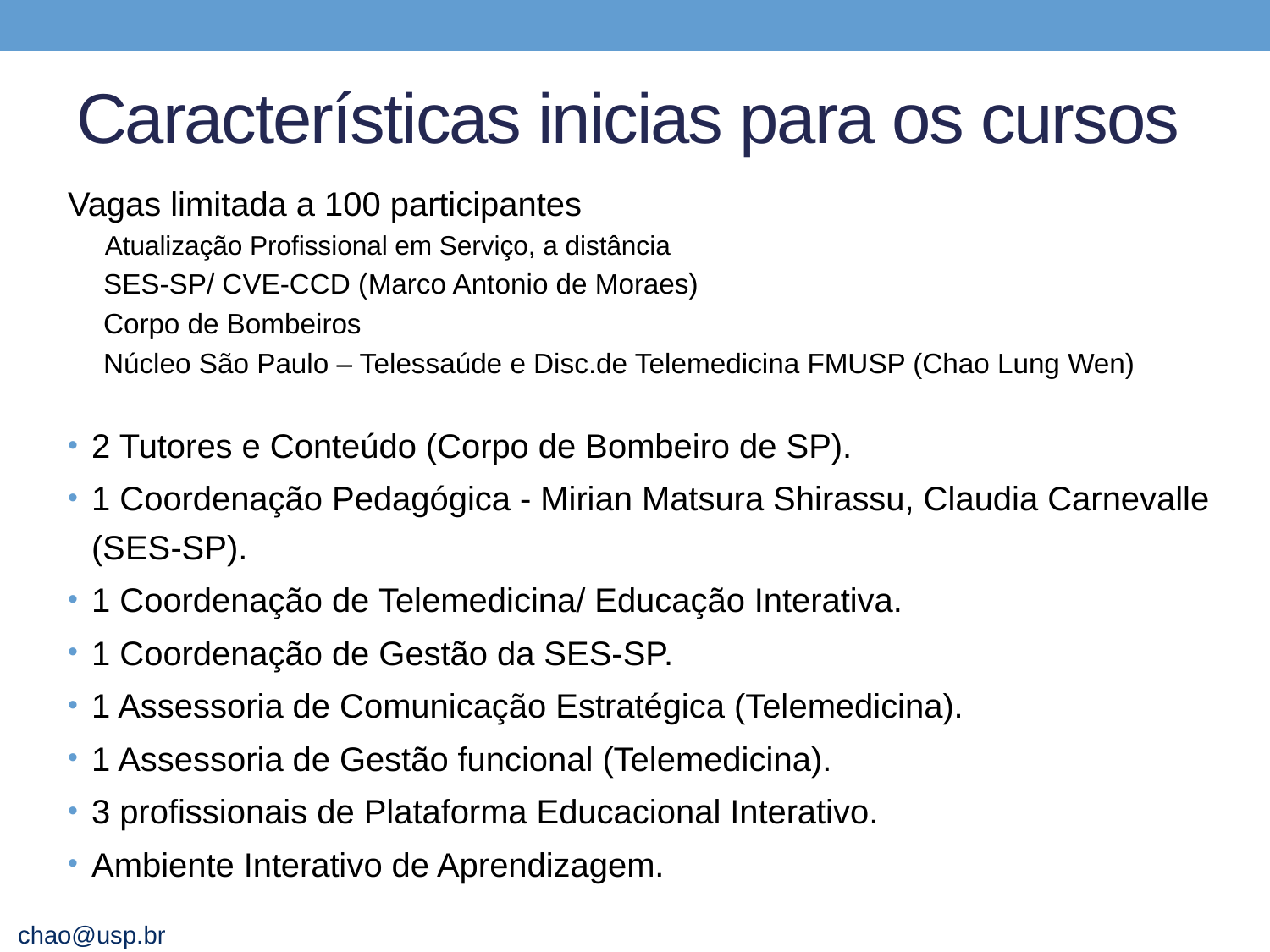

# Características inicias para os cursos
Vagas limitada a 100 participantes
     Atualização Profissional em Serviço, a distância
SES-SP/ CVE-CCD (Marco Antonio de Moraes)
Corpo de Bombeiros
Núcleo São Paulo – Telessaúde e Disc.de Telemedicina FMUSP (Chao Lung Wen)

2 Tutores e Conteúdo (Corpo de Bombeiro de SP).
1 Coordenação Pedagógica - Mirian Matsura Shirassu, Claudia Carnevalle (SES-SP).
1 Coordenação de Telemedicina/ Educação Interativa.
1 Coordenação de Gestão da SES-SP.
1 Assessoria de Comunicação Estratégica (Telemedicina).
1 Assessoria de Gestão funcional (Telemedicina).
3 profissionais de Plataforma Educacional Interativo.
Ambiente Interativo de Aprendizagem.